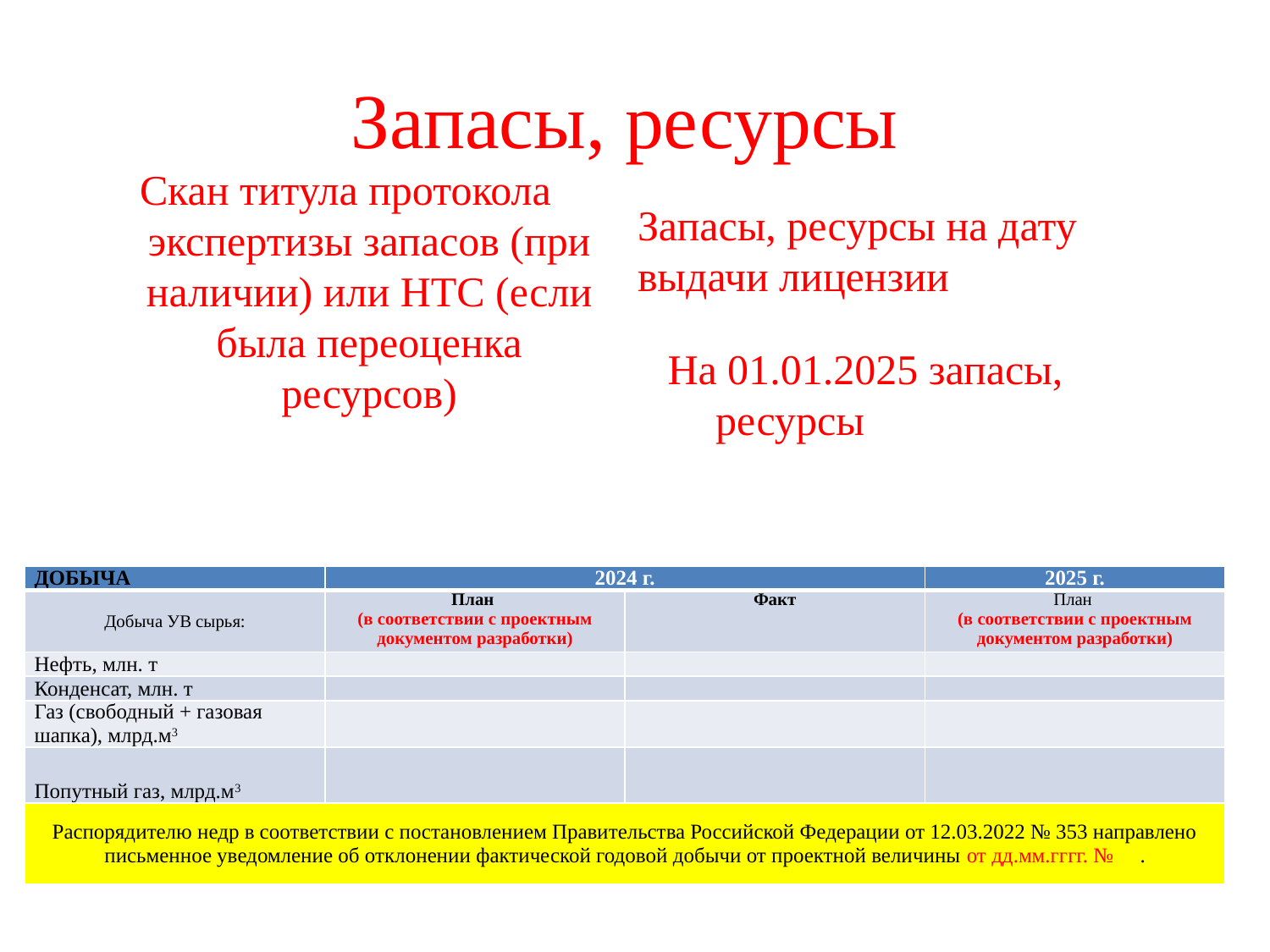

# Запасы, ресурсы
Скан титула протокола экспертизы запасов (при наличии) или НТС (если была переоценка ресурсов)
Запасы, ресурсы на дату выдачи лицензии
На 01.01.2025 запасы, ресурсы

| ДОБЫЧА | 2024 г. |  | 2025 г. |
| --- | --- | --- | --- |
| Добыча УВ сырья: | План (в соответствии с проектным документом разработки) | Факт | План (в соответствии с проектным документом разработки) |
| Нефть, млн. т |  |  |  |
| Конденсат, млн. т |  |  |  |
| Газ (свободный + газовая шапка), млрд.м3 |  |  |  |
| Попутный газ, млрд.м3 |  |  |  |
| Распорядителю недр в соответствии с постановлением Правительства Российской Федерации от 12.03.2022 № 353 направлено письменное уведомление об отклонении фактической годовой добычи от проектной величины от дд.мм.гггг. № . |  |  |  |